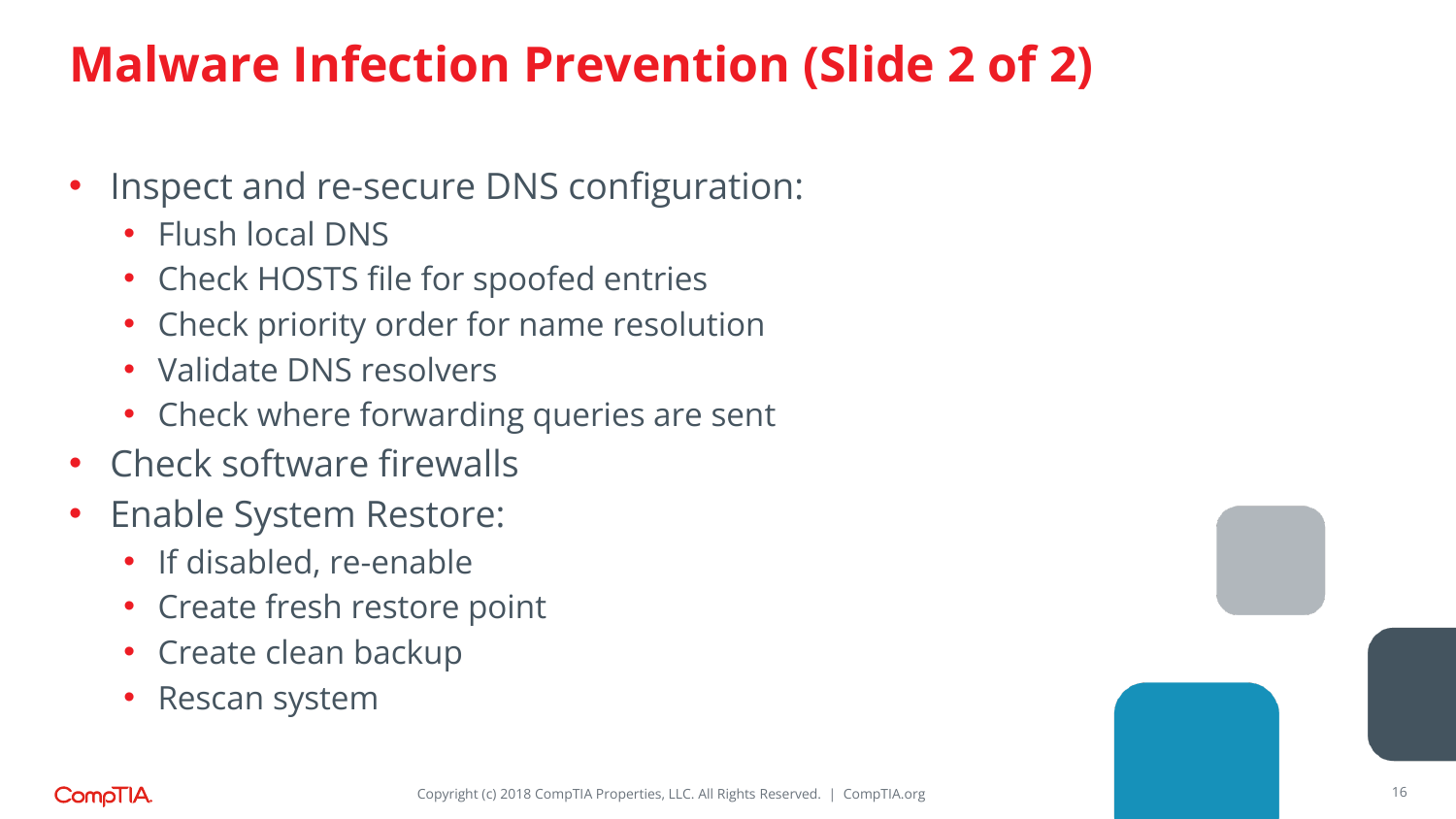

# Malware Infection Prevention (Slide 2 of 2)
Inspect and re-secure DNS configuration:
Flush local DNS
Check HOSTS file for spoofed entries
Check priority order for name resolution
Validate DNS resolvers
Check where forwarding queries are sent
Check software firewalls
Enable System Restore:
If disabled, re-enable
Create fresh restore point
Create clean backup
Rescan system
16